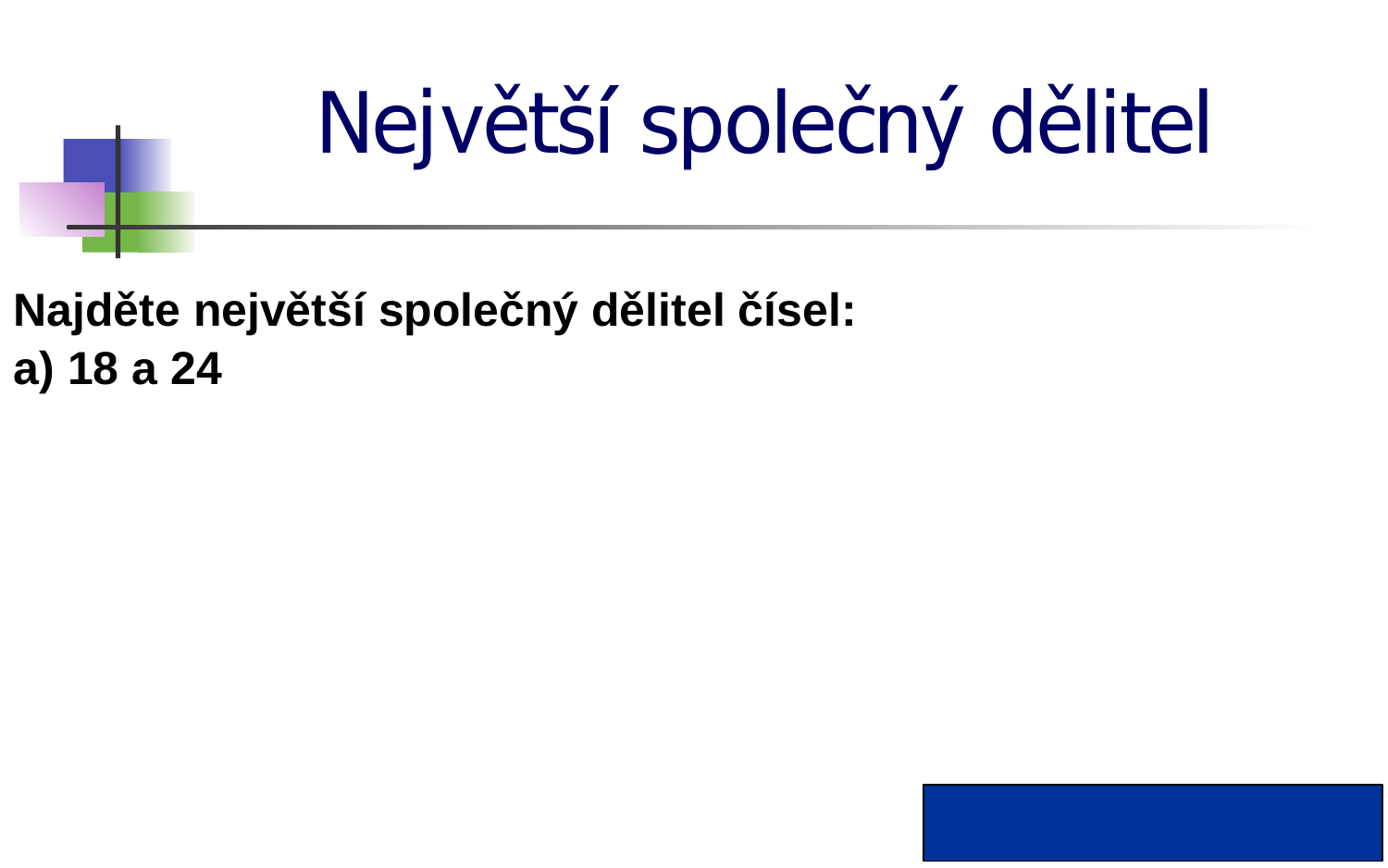

# Největší společný dělitel
Najděte největší společný dělitel čísel:
a) 18 a 24

D(18; 24) = 6